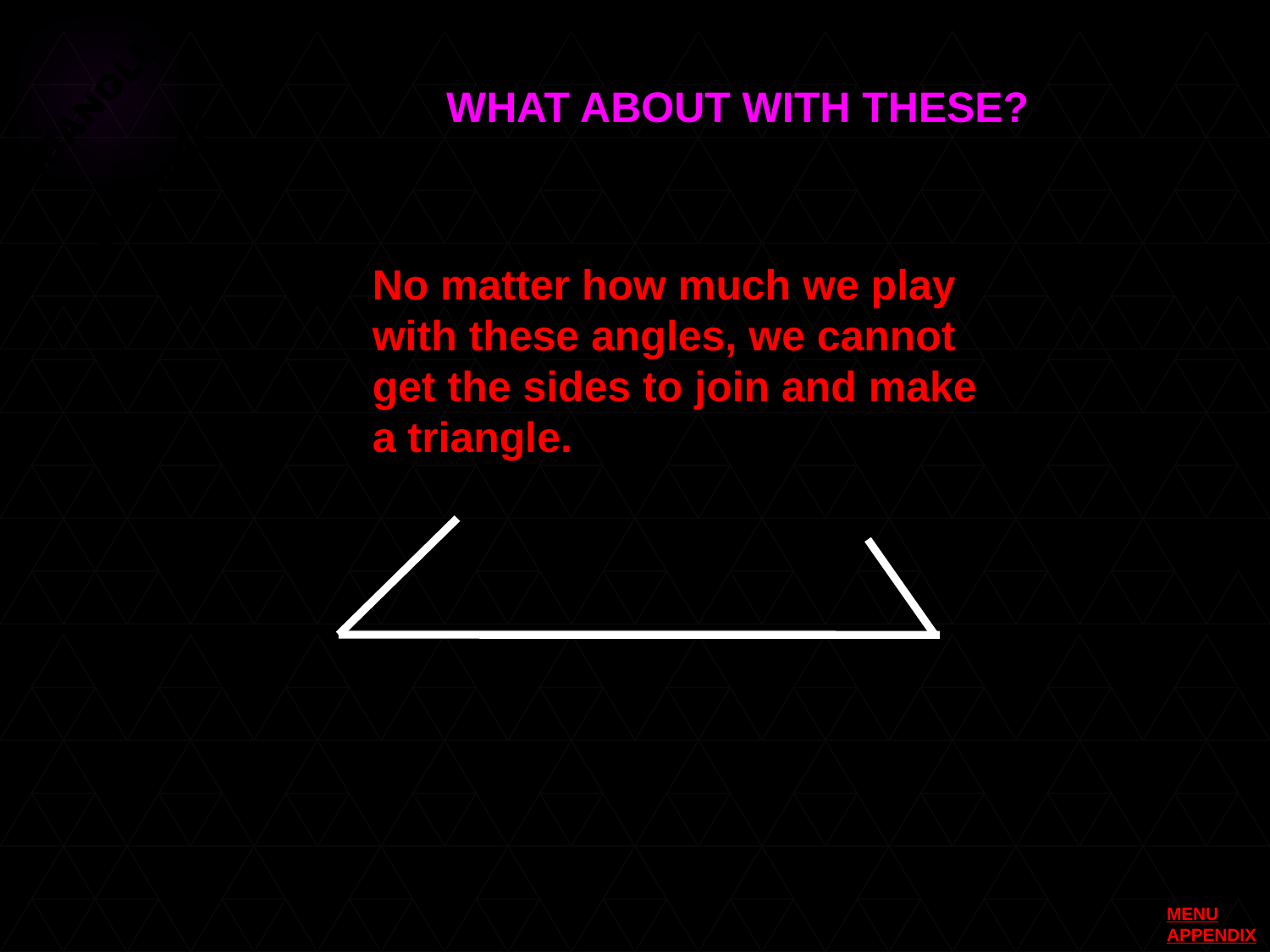

WHAT ABOUT WITH THESE?
TRIANGLES
Inequality
No matter how much we play with these angles, we cannot get the sides to join and make a triangle.

MENU
APPENDIX